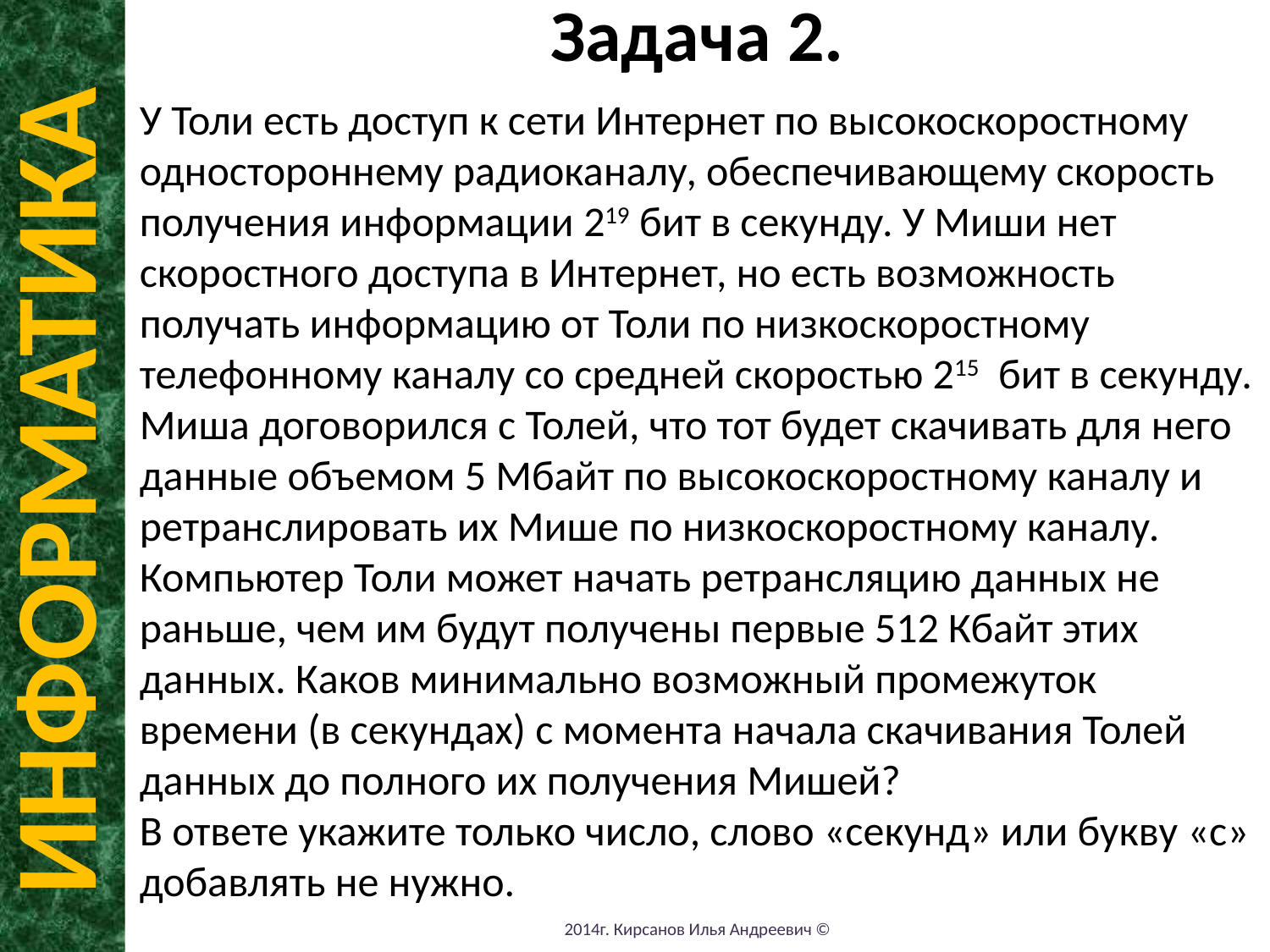

Задача 2.

У Толи есть доступ к сети Интернет по высокоскоростному одностороннему радиоканалу, обеспечивающему скорость получения информации 219 бит в секунду. У Миши нет скоростного доступа в Интернет, но есть возможность получать информацию от Толи по низкоскоростному телефонному каналу со средней скоростью 215  бит в секунду. Миша договорился с Толей, что тот будет скачивать для него данные объемом 5 Мбайт по высокоскоростному каналу и ретранслировать их Мише по низкоскоростному каналу. Компьютер Толи может начать ретрансляцию данных не раньше, чем им будут получены первые 512 Кбайт этих данных. Каков минимально возможный промежуток времени (в секундах) с момента начала скачивания Толей данных до полного их получения Мишей?
В ответе укажите только число, слово «секунд» или букву «с» добавлять не нужно.

ИНФОРМАТИКА
2014г. Кирсанов Илья Андреевич ©